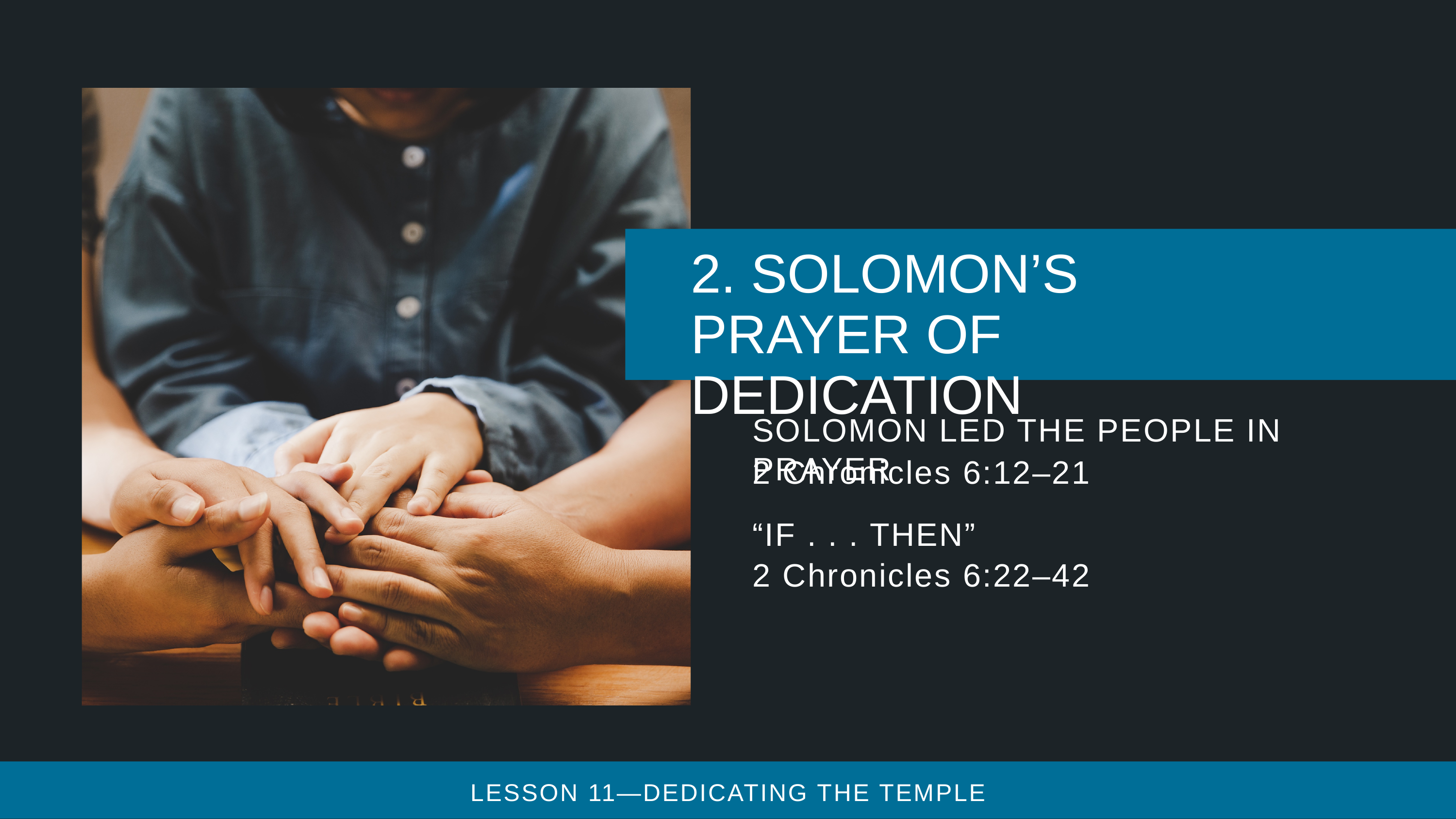

SOLOMON LED THE PEOPLE IN PRAYER
2 Chronicles 6:12–21
“IF . . . THEN”
2 Chronicles 6:22–42